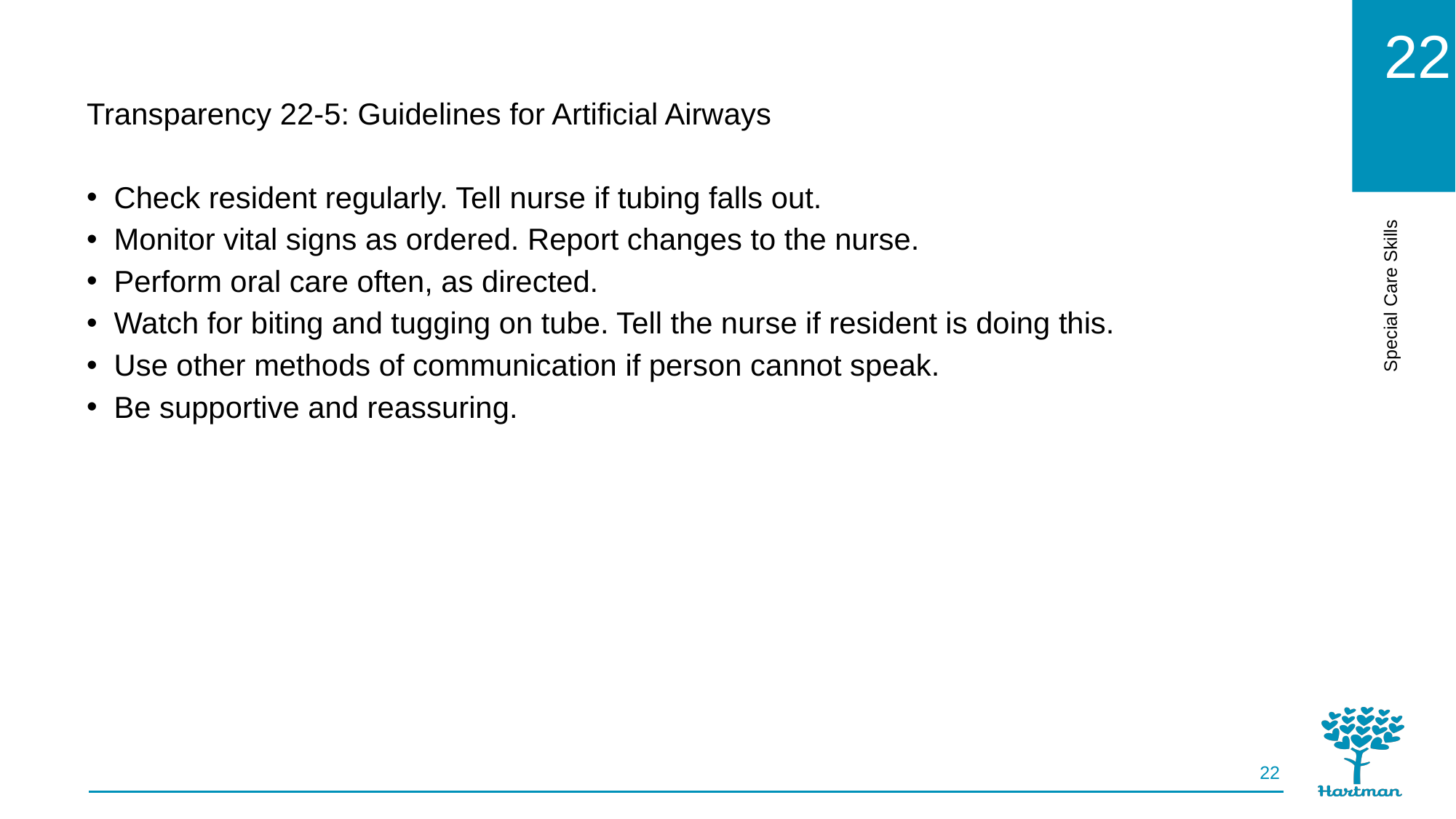

Transparency 22-5: Guidelines for Artificial Airways

Check resident regularly. Tell nurse if tubing falls out.
Monitor vital signs as ordered. Report changes to the nurse.
Perform oral care often, as directed.
Watch for biting and tugging on tube. Tell the nurse if resident is doing this.
Use other methods of communication if person cannot speak.
Be supportive and reassuring.

22